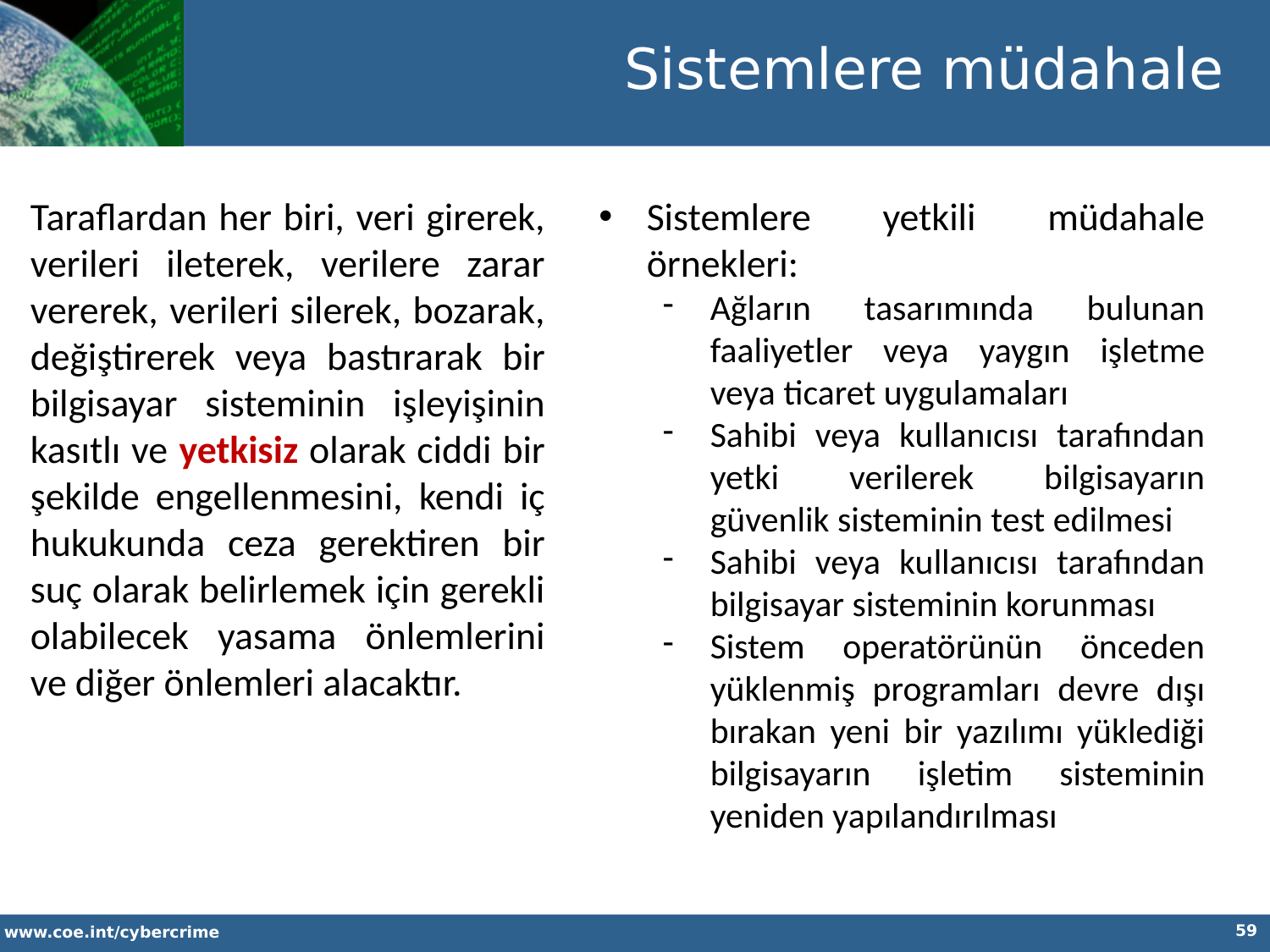

Sistemlere müdahale
Taraflardan her biri, veri girerek, verileri ileterek, verilere zarar vererek, verileri silerek, bozarak, değiştirerek veya bastırarak bir bilgisayar sisteminin işleyişinin kasıtlı ve yetkisiz olarak ciddi bir şekilde engellenmesini, kendi iç hukukunda ceza gerektiren bir suç olarak belirlemek için gerekli olabilecek yasama önlemlerini ve diğer önlemleri alacaktır.
Sistemlere yetkili müdahale örnekleri:
Ağların tasarımında bulunan faaliyetler veya yaygın işletme veya ticaret uygulamaları
Sahibi veya kullanıcısı tarafından yetki verilerek bilgisayarın güvenlik sisteminin test edilmesi
Sahibi veya kullanıcısı tarafından bilgisayar sisteminin korunması
Sistem operatörünün önceden yüklenmiş programları devre dışı bırakan yeni bir yazılımı yüklediği bilgisayarın işletim sisteminin yeniden yapılandırılması